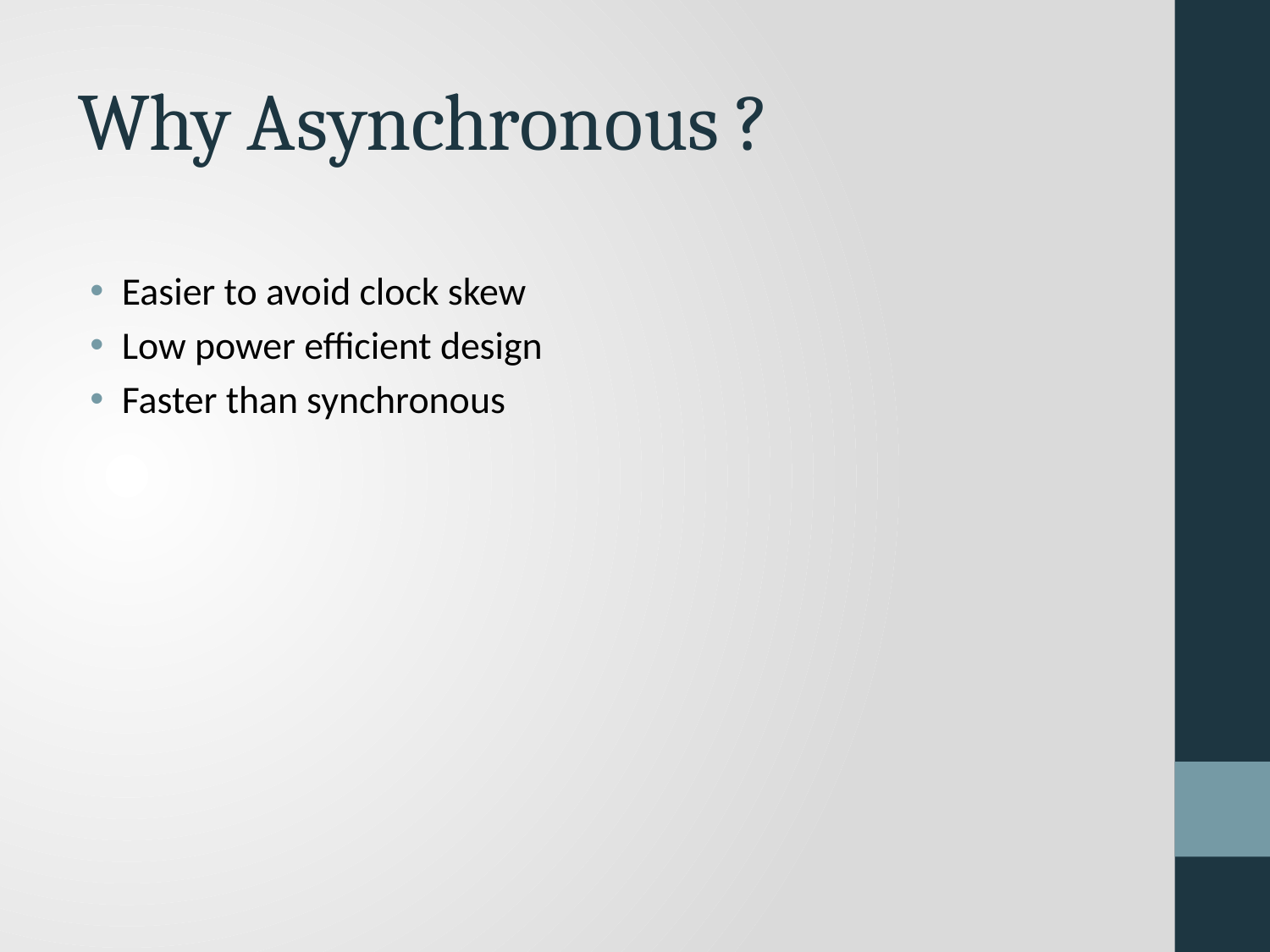

# Why Asynchronous ?
Easier to avoid clock skew
Low power efficient design
Faster than synchronous